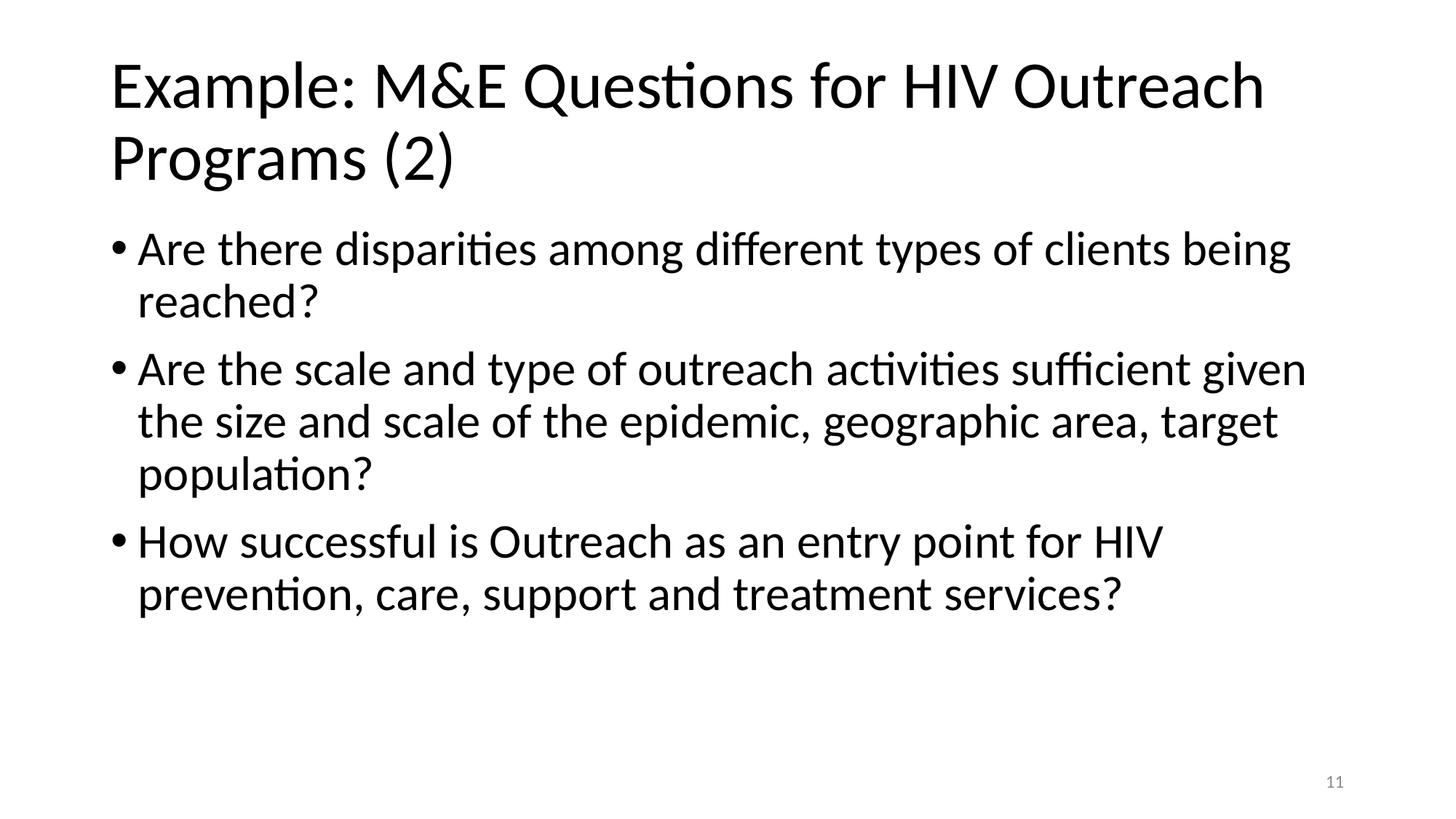

# Example: M&E Questions for HIV Outreach Programs (2)
Are there disparities among different types of clients being reached?
Are the scale and type of outreach activities sufficient given the size and scale of the epidemic, geographic area, target population?
How successful is Outreach as an entry point for HIV prevention, care, support and treatment services?
11